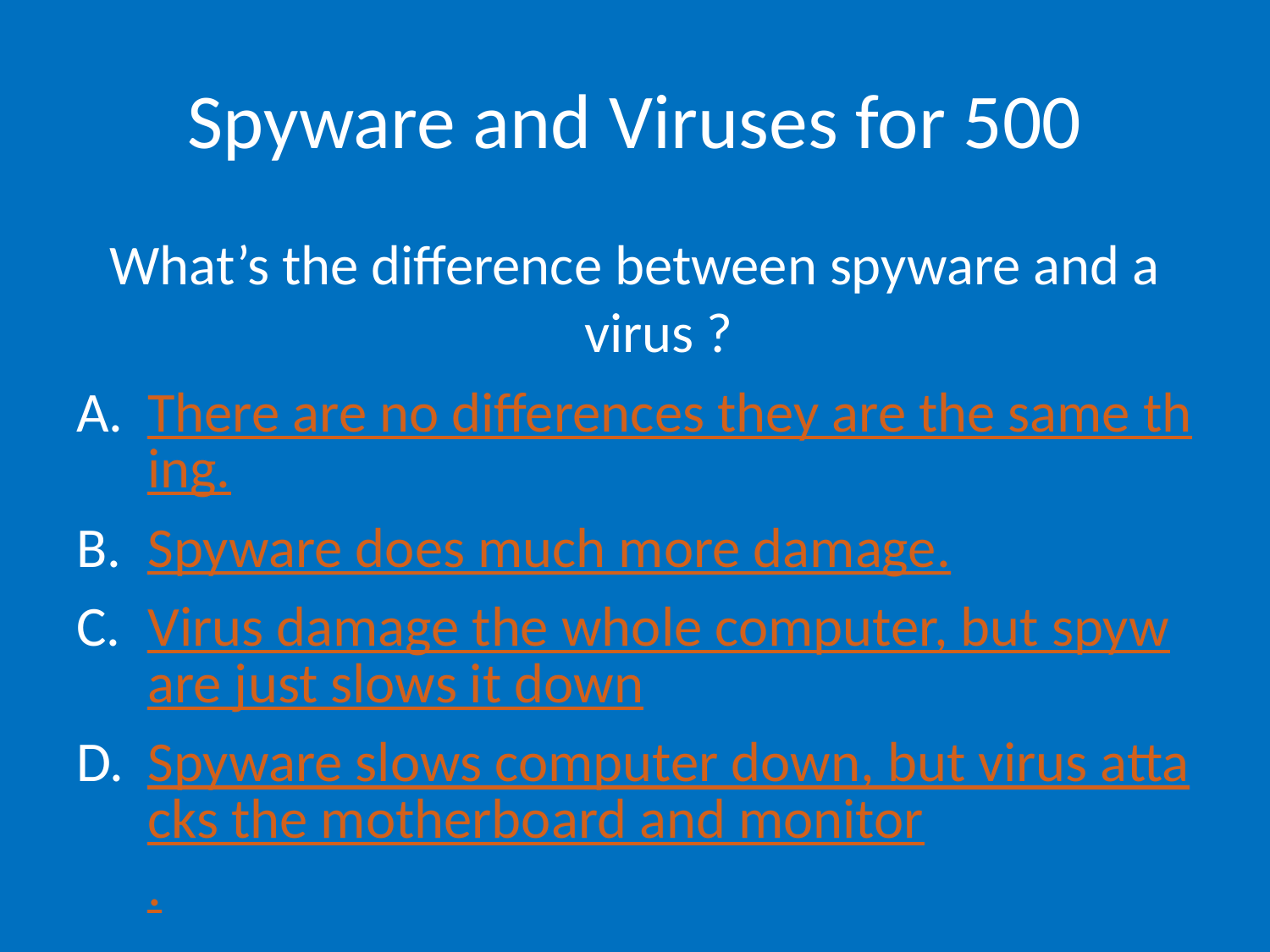

# Spyware and Viruses for 500
What’s the difference between spyware and a virus ?
There are no differences they are the same thing.
Spyware does much more damage.
Virus damage the whole computer, but spyware just slows it down
Spyware slows computer down, but virus attacks the motherboard and monitor.